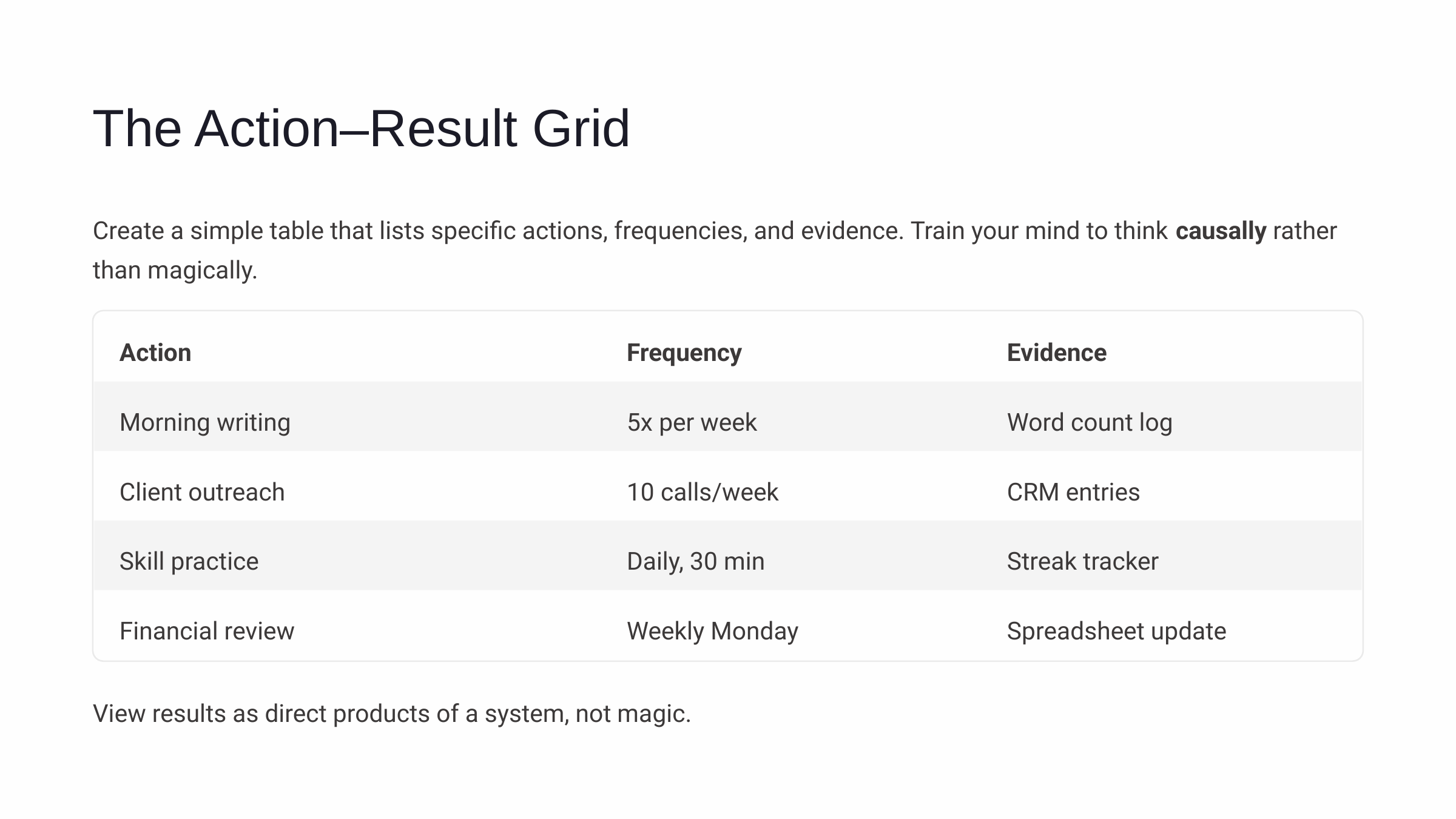

The Action–Result Grid
Create a simple table that lists specific actions, frequencies, and evidence. Train your mind to think causally rather than magically.

Action
Frequency
Evidence

Morning writing
5x per week
Word count log

Client outreach
10 calls/week
CRM entries

Skill practice
Daily, 30 min
Streak tracker

Financial review
Weekly Monday
Spreadsheet update
View results as direct products of a system, not magic.